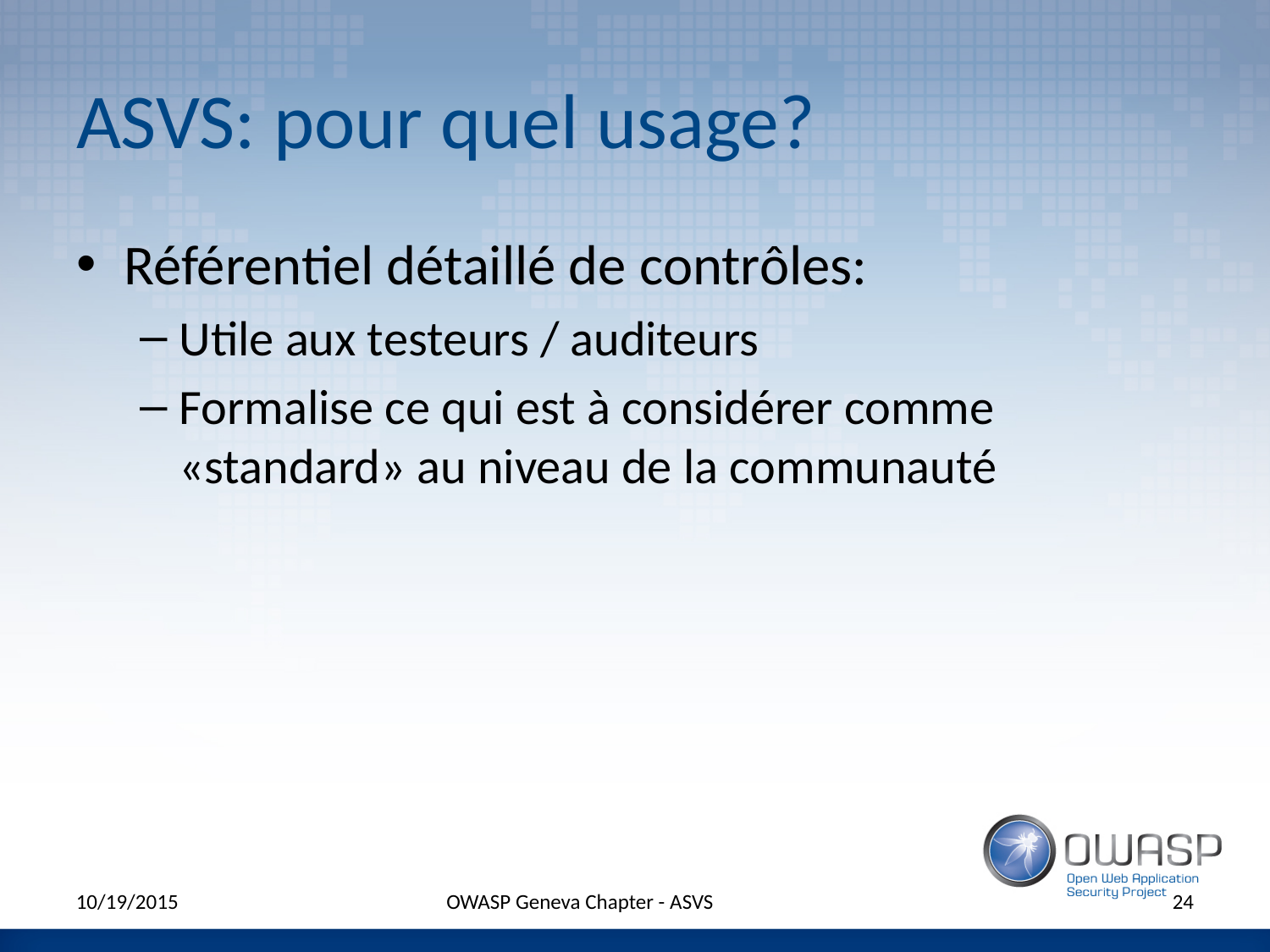

# ASVS: pour quel usage?
Référentiel détaillé de contrôles:
Utile aux testeurs / auditeurs
Formalise ce qui est à considérer comme «standard» au niveau de la communauté
10/19/2015
OWASP Geneva Chapter - ASVS
24